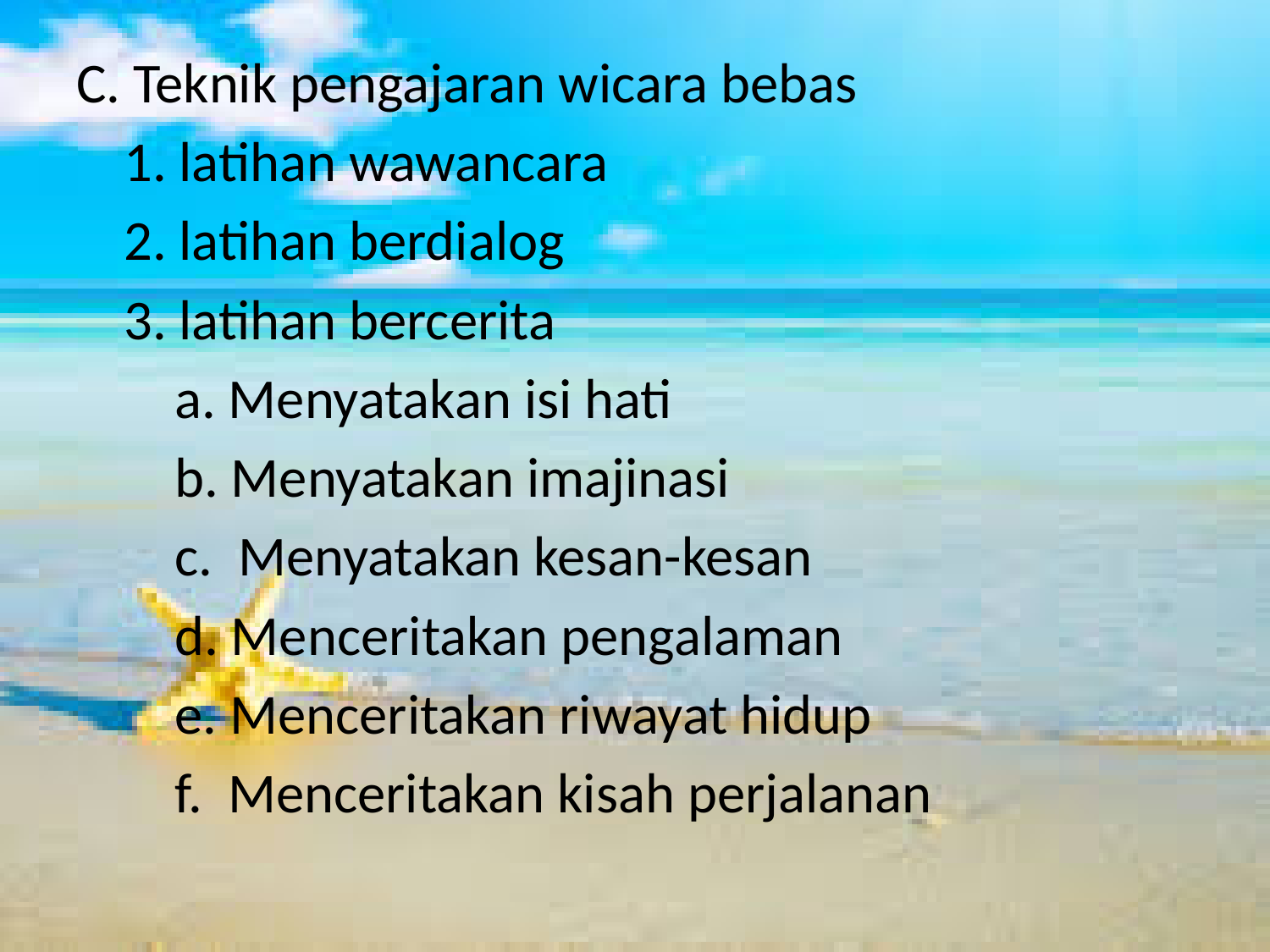

C. Teknik pengajaran wicara bebas
	1. latihan wawancara
	2. latihan berdialog
	3. latihan bercerita
	    a. Menyatakan isi hati
	    b. Menyatakan imajinasi
	    c.  Menyatakan kesan-kesan
	    d. Menceritakan pengalaman
	    e. Menceritakan riwayat hidup
	    f.  Menceritakan kisah perjalanan